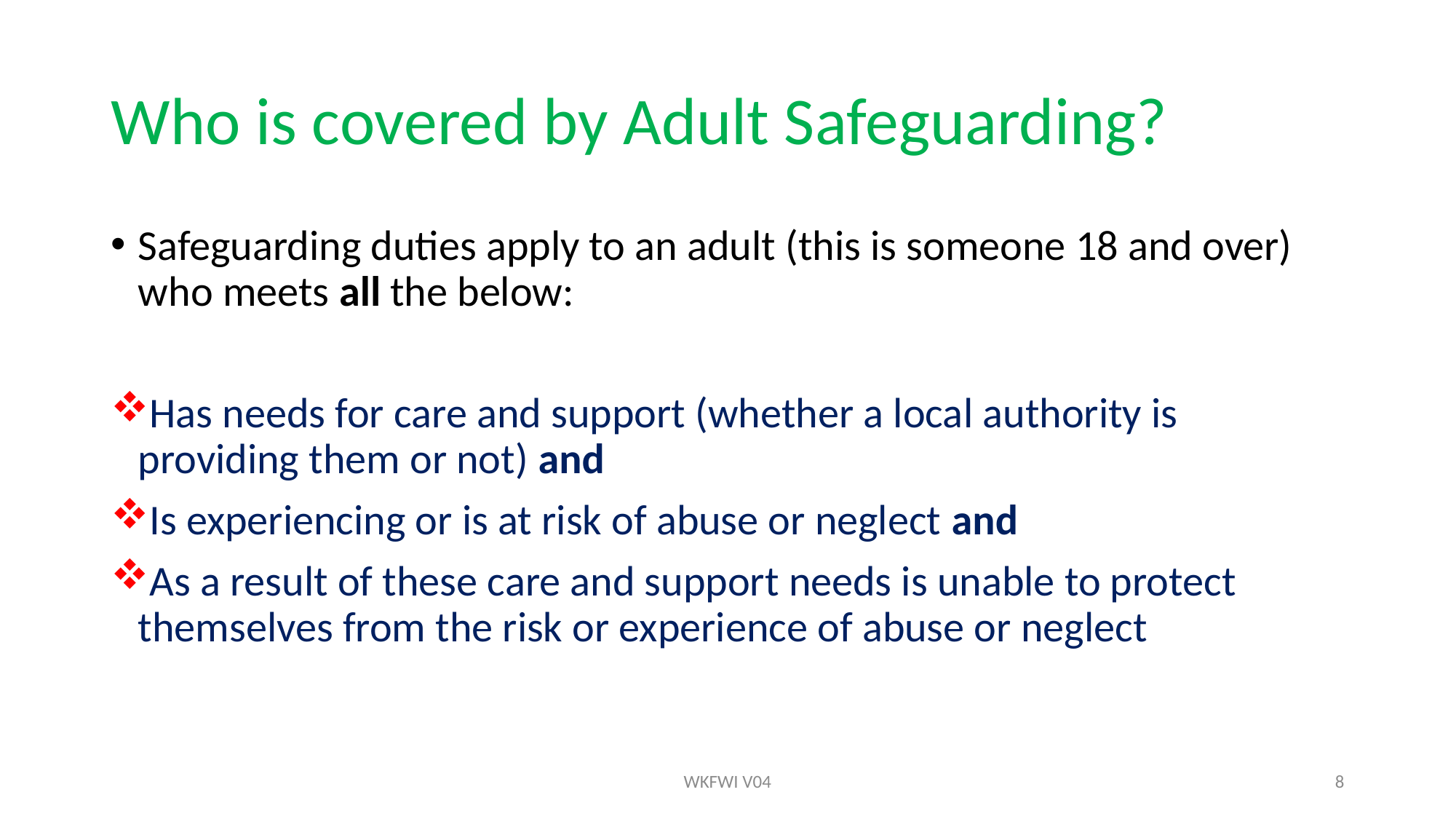

# Who is covered by Adult Safeguarding?
Safeguarding duties apply to an adult (this is someone 18 and over) who meets all the below:

Has needs for care and support (whether a local authority is providing them or not) and
Is experiencing or is at risk of abuse or neglect and
As a result of these care and support needs is unable to protect themselves from the risk or experience of abuse or neglect

WKFWI V04
8